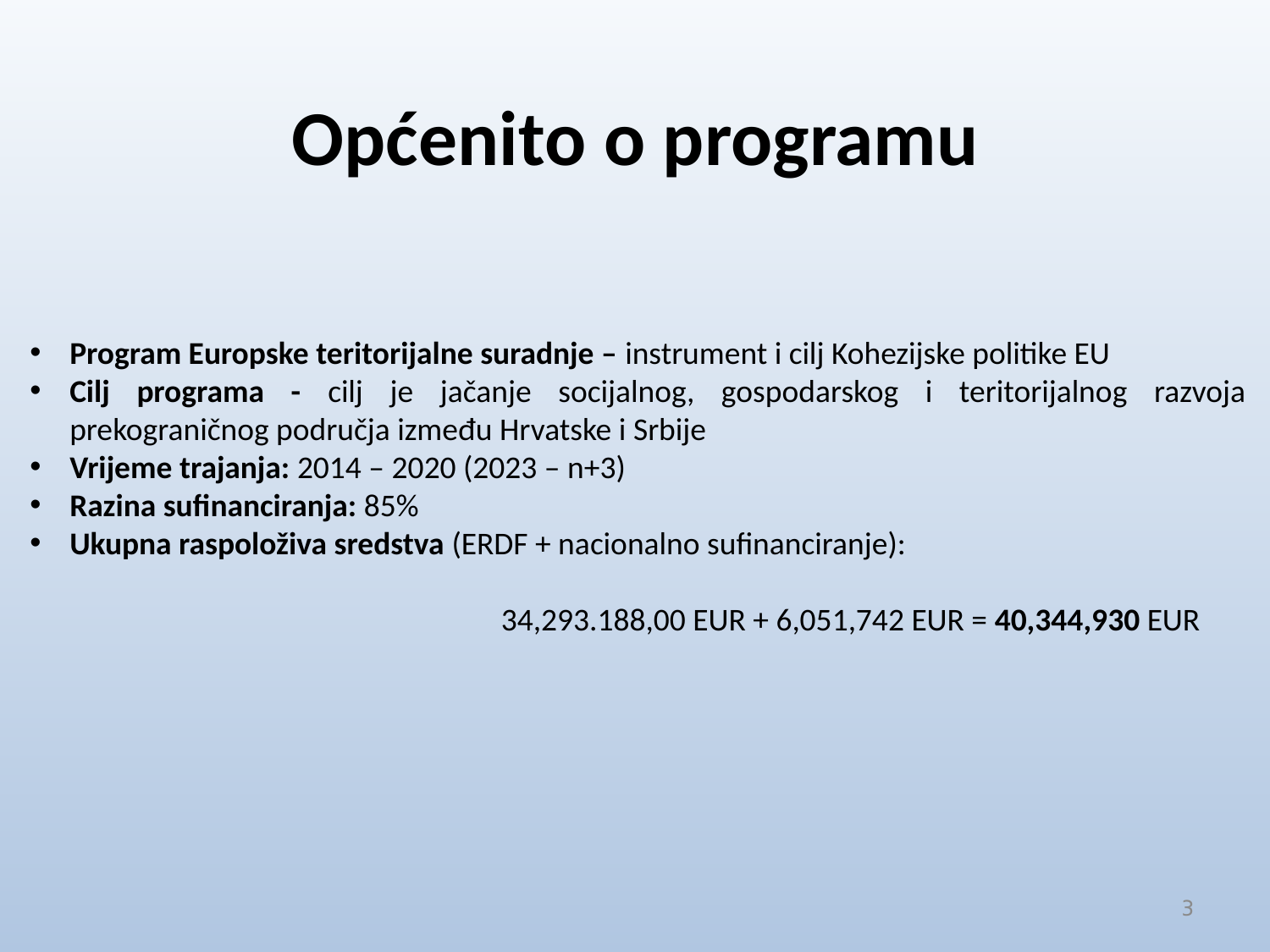

# Općenito o programu
Program Europske teritorijalne suradnje – instrument i cilj Kohezijske politike EU
Cilj programa - cilj je jačanje socijalnog, gospodarskog i teritorijalnog razvoja prekograničnog područja između Hrvatske i Srbije
Vrijeme trajanja: 2014 – 2020 (2023 – n+3)
Razina sufinanciranja: 85%
Ukupna raspoloživa sredstva (ERDF + nacionalno sufinanciranje):

				       34,293.188,00 EUR + 6,051,742 EUR = 40,344,930 EUR

3